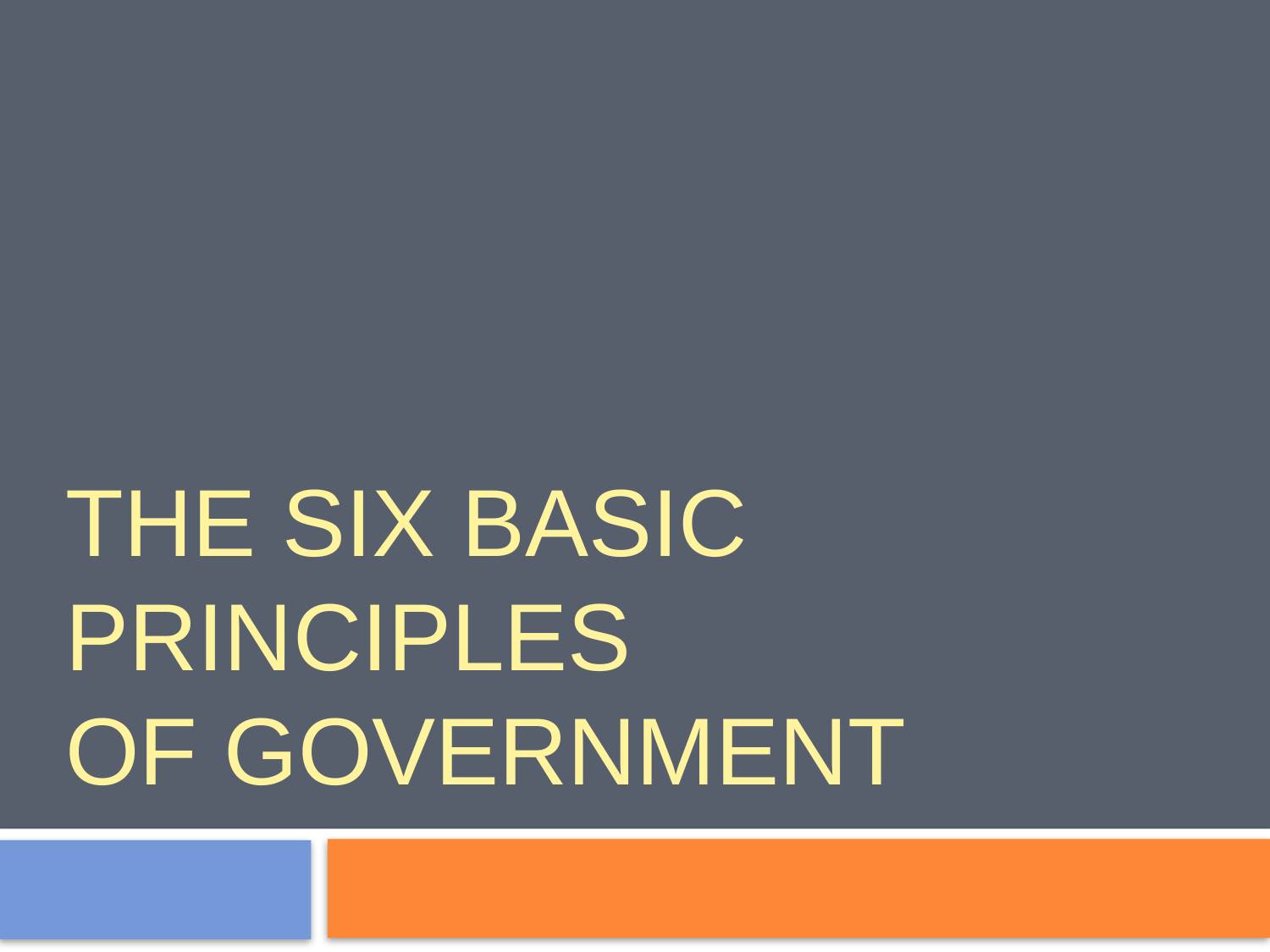

# The six basic Principles of Government